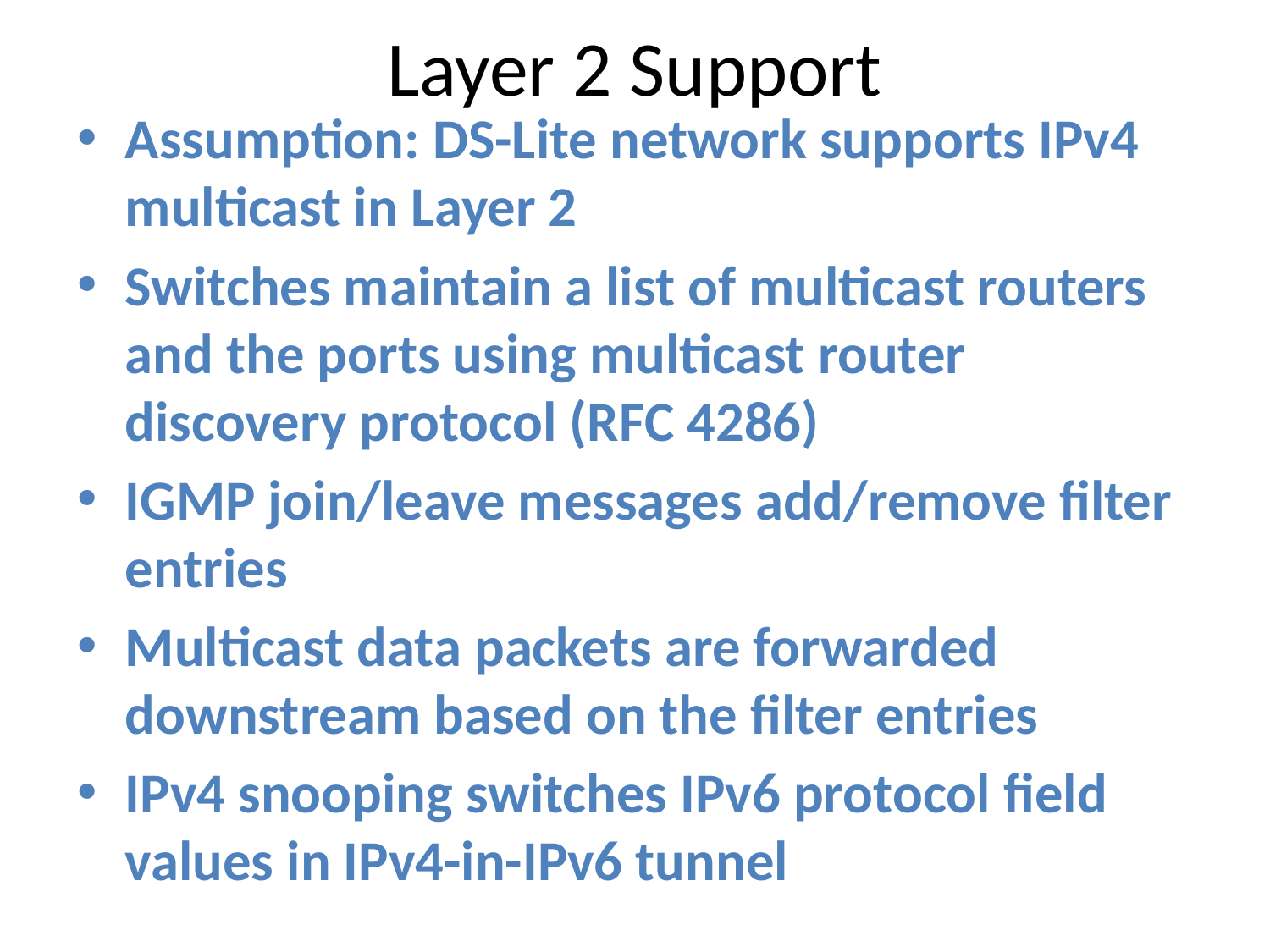

# Layer 2 Support
Assumption: DS-Lite network supports IPv4 multicast in Layer 2
Switches maintain a list of multicast routers and the ports using multicast router discovery protocol (RFC 4286)
IGMP join/leave messages add/remove filter entries
Multicast data packets are forwarded downstream based on the filter entries
IPv4 snooping switches IPv6 protocol field values in IPv4-in-IPv6 tunnel